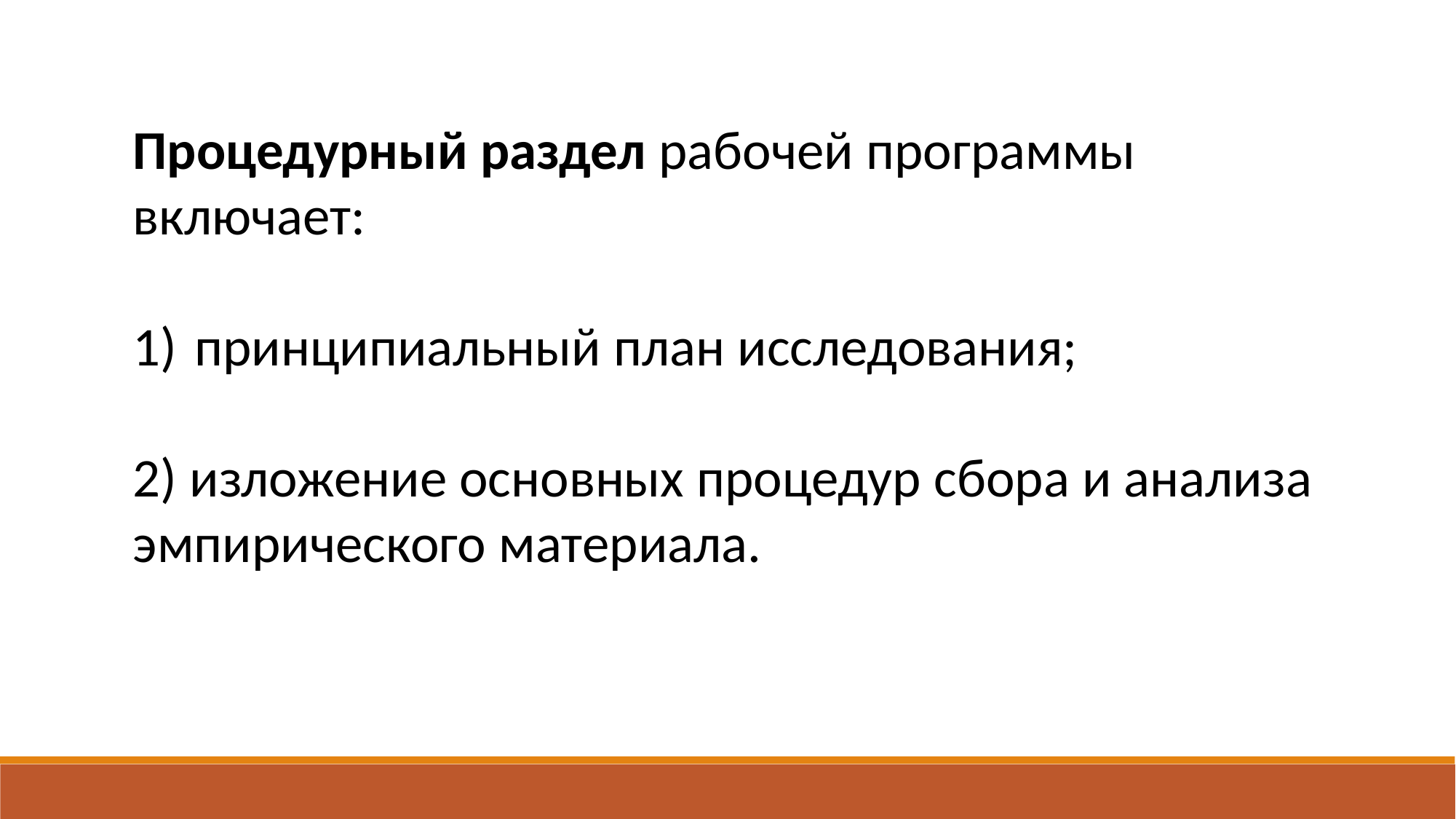

Процедурный раздел рабочей программы включает:

принципиальный план исследования;

2) изложение основных процедур сбора и анализа эмпирического материала.